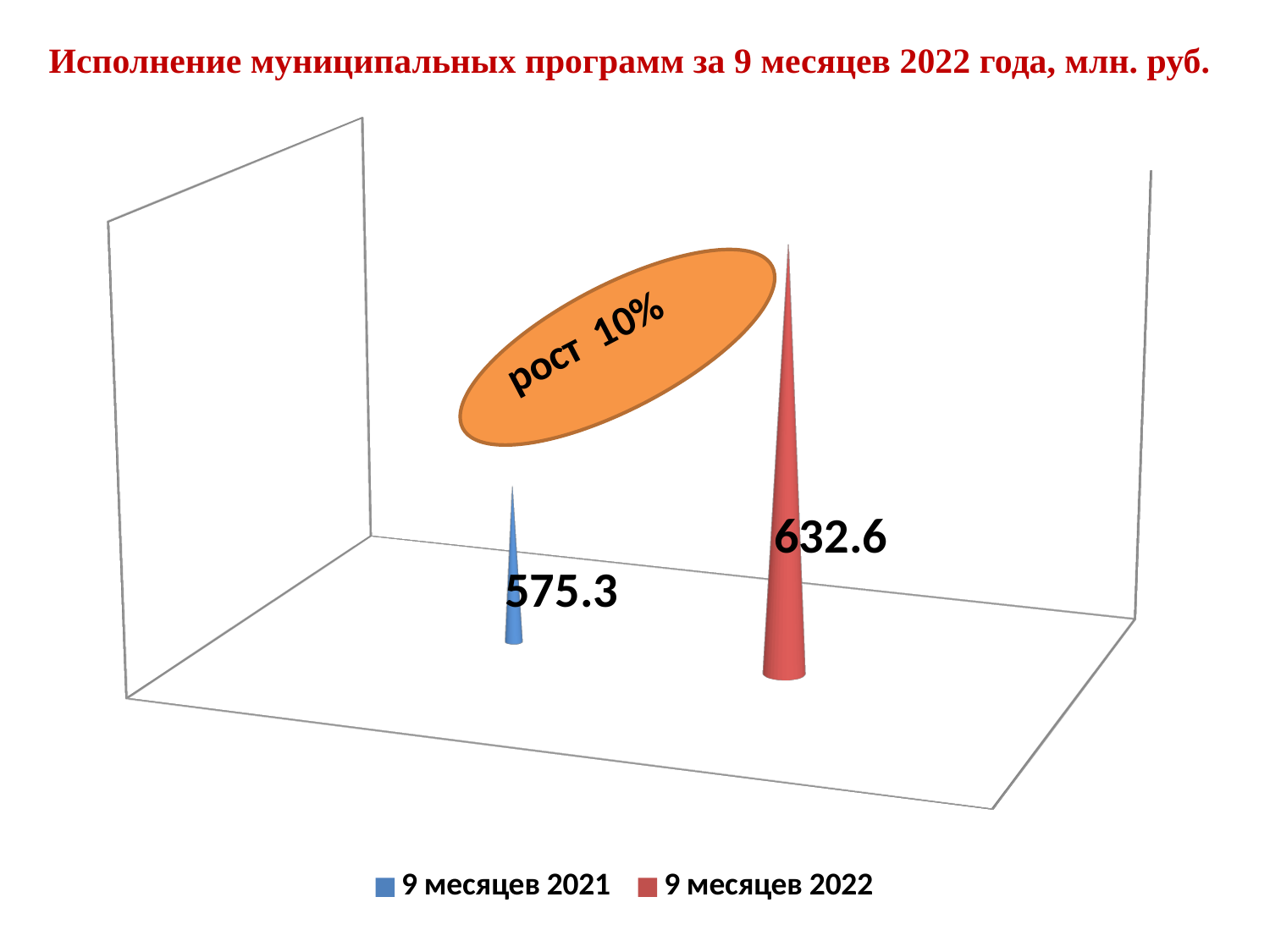

Исполнение муниципальных программ за 9 месяцев 2022 года, млн. руб.

[unsupported chart]